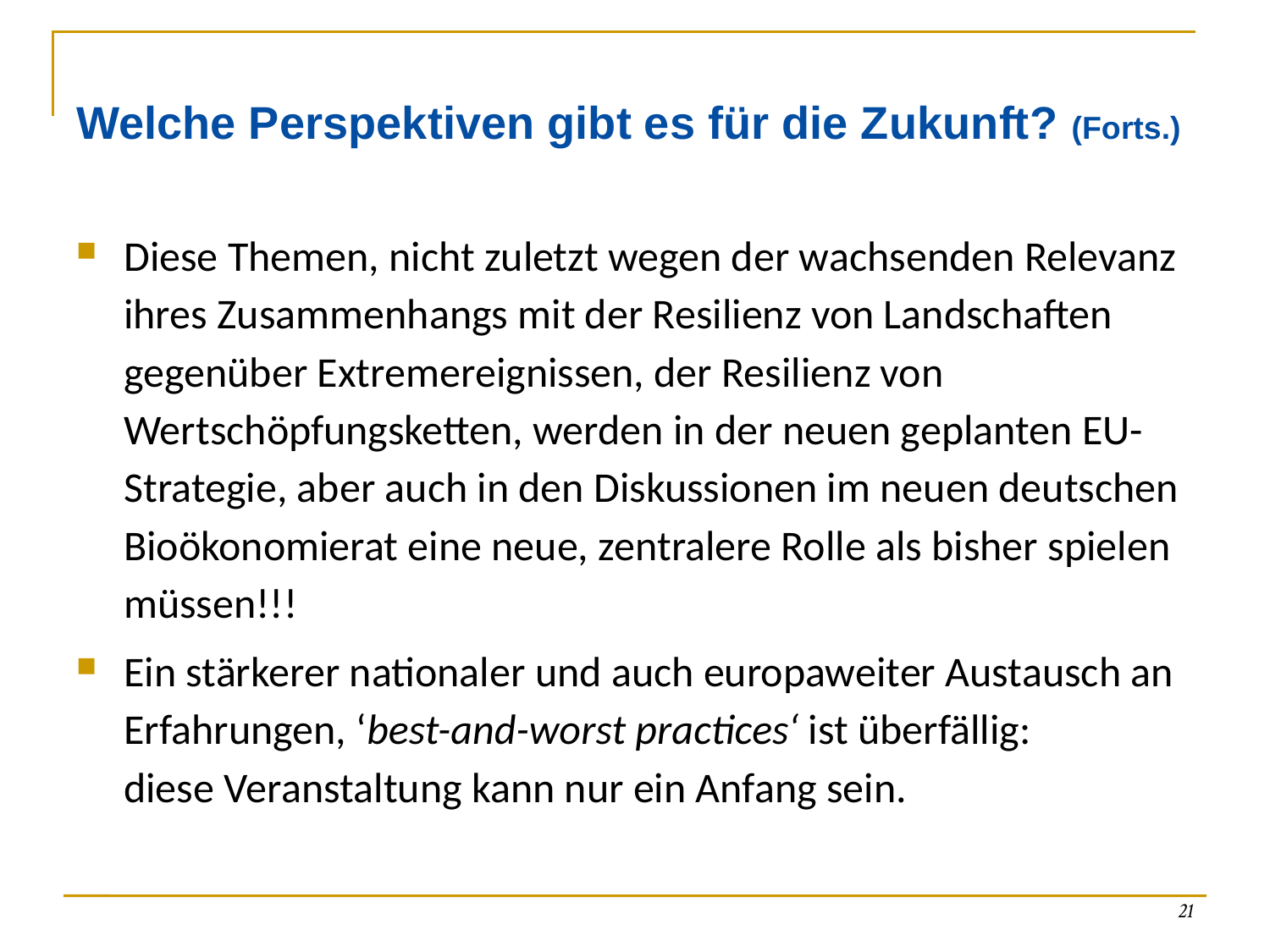

# Welche Perspektiven gibt es für die Zukunft? (Forts.)
Diese Themen, nicht zuletzt wegen der wachsenden Relevanz ihres Zusammenhangs mit der Resilienz von Landschaften gegenüber Extremereignissen, der Resilienz von Wertschöpfungsketten, werden in der neuen geplanten EU- Strategie, aber auch in den Diskussionen im neuen deutschen Bioökonomierat eine neue, zentralere Rolle als bisher spielen müssen!!!
Ein stärkerer nationaler und auch europaweiter Austausch an Erfahrungen, ‘best-and-worst practices‘ ist überfällig:
diese Veranstaltung kann nur ein Anfang sein.

21